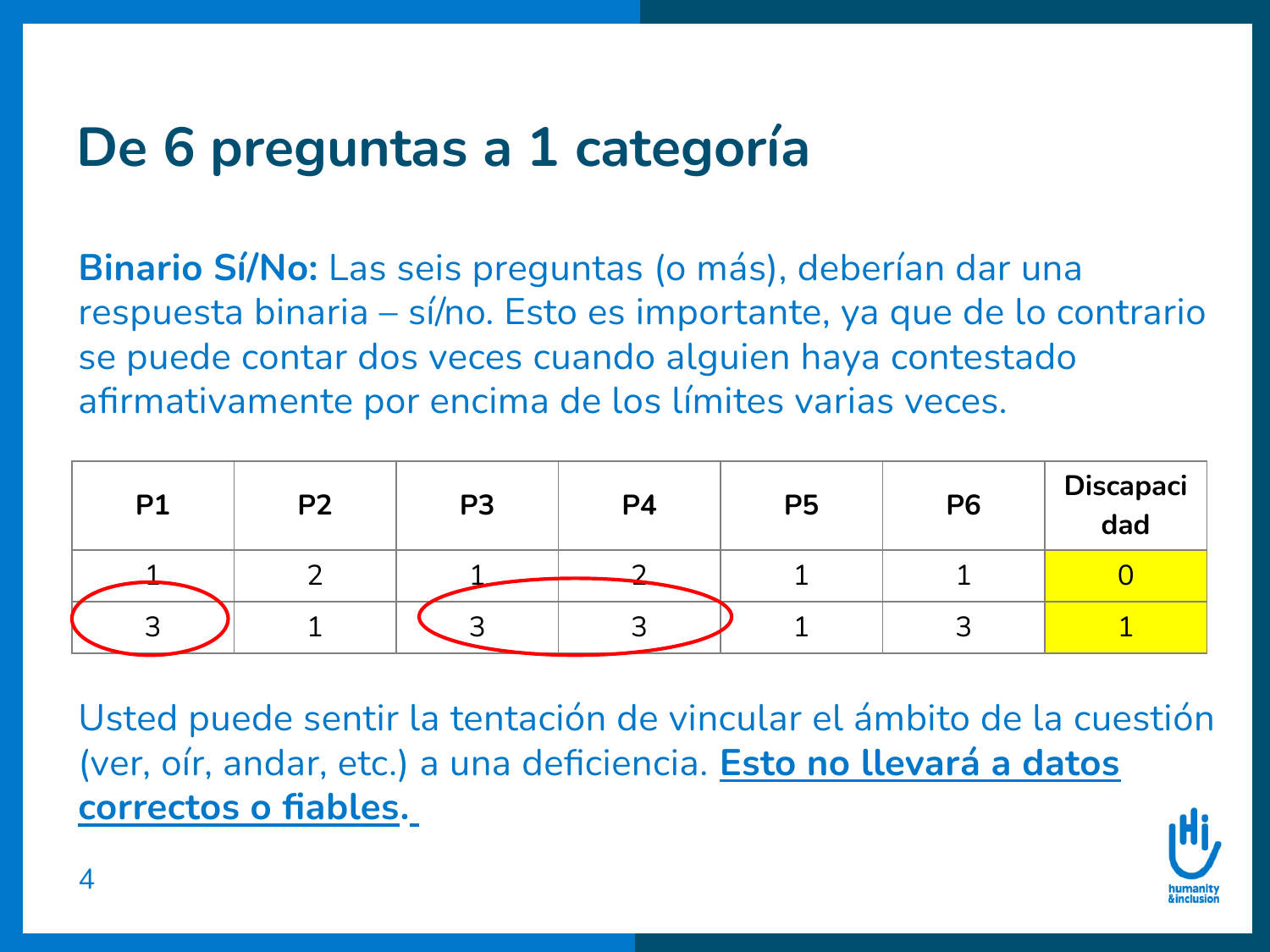

# De 6 preguntas a 1 categoría
Binario Sí/No: Las seis preguntas (o más), deberían dar una respuesta binaria – sí/no. Esto es importante, ya que de lo contrario se puede contar dos veces cuando alguien haya contestado afirmativamente por encima de los límites varias veces.

Usted puede sentir la tentación de vincular el ámbito de la cuestión (ver, oír, andar, etc.) a una deficiencia. Esto no llevará a datos correctos o fiables.
| P1 | P2 | P3 | P4 | P5 | P6 | Discapacidad |
| --- | --- | --- | --- | --- | --- | --- |
| 1 | 2 | 1 | 2 | 1 | 1 | 0 |
| 3 | 1 | 3 | 3 | 1 | 3 | 1 |

4